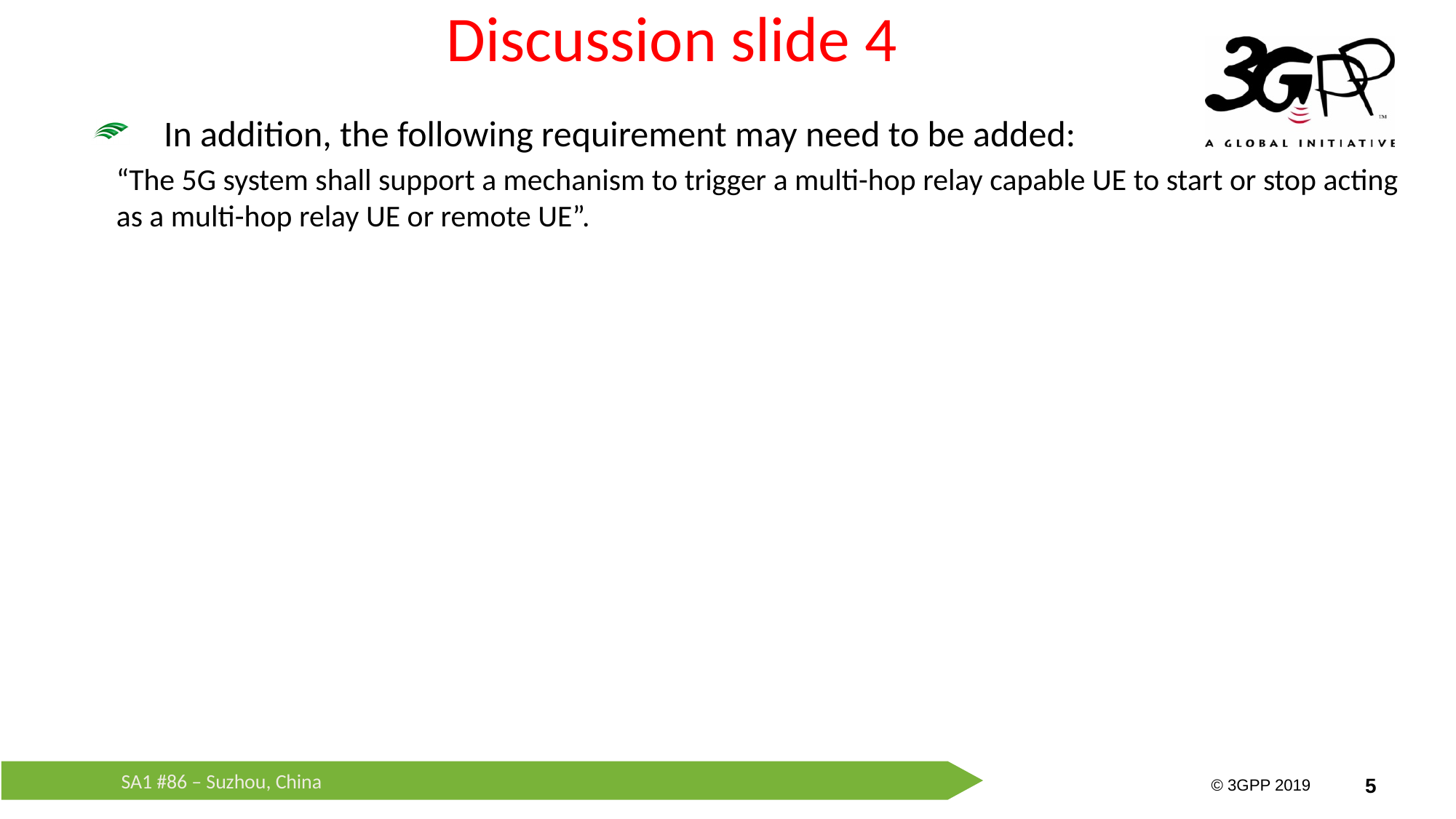

# Discussion slide 4
In addition, the following requirement may need to be added:
“The 5G system shall support a mechanism to trigger a multi-hop relay capable UE to start or stop acting as a multi-hop relay UE or remote UE”.